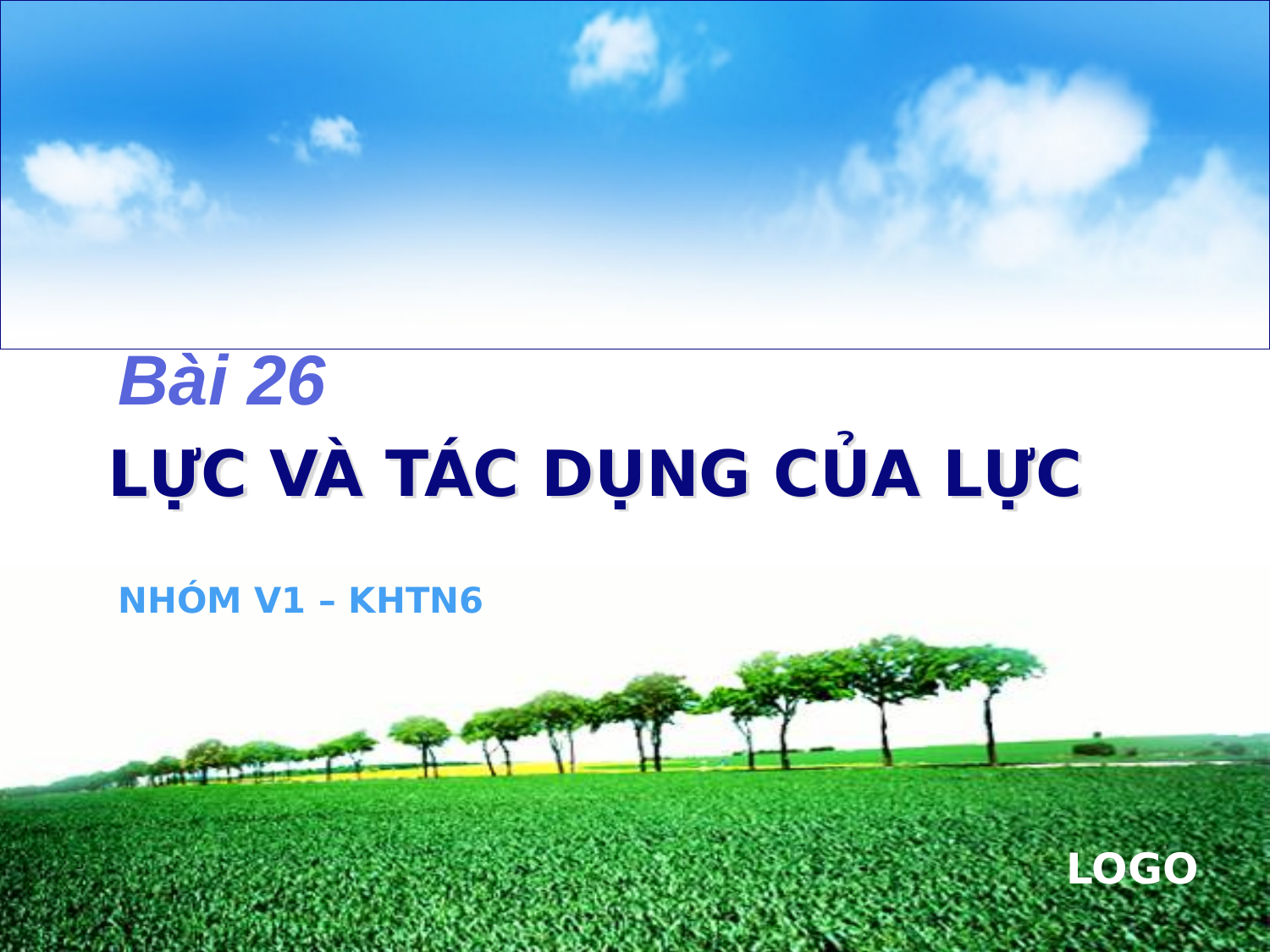

Bài 26

# LỰC VÀ TÁC DỤNG CỦA LỰC
NHÓM V1 – KHTN6